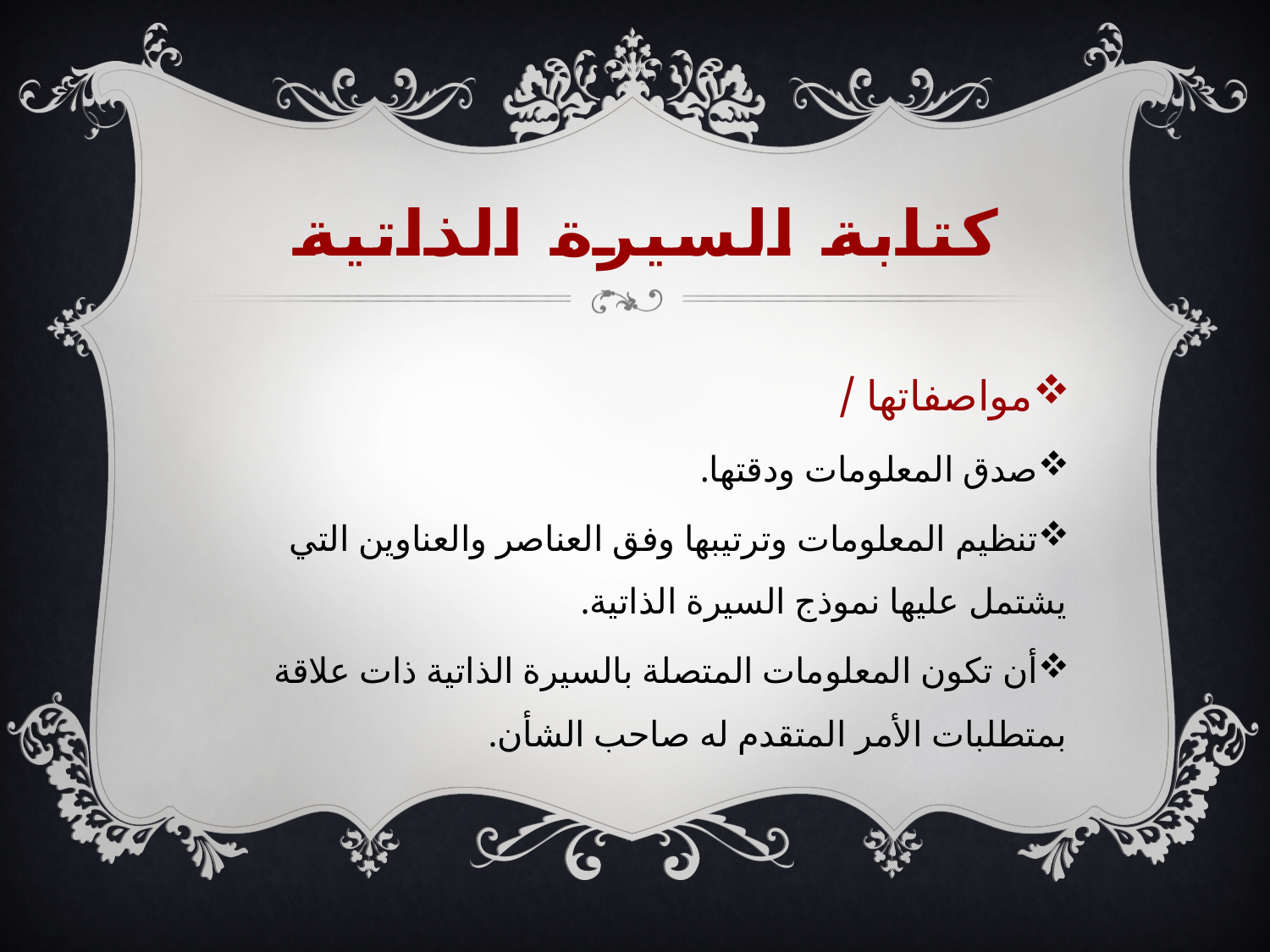

# كتابة السيرة الذاتية
مواصفاتها /
صدق المعلومات ودقتها.
تنظيم المعلومات وترتيبها وفق العناصر والعناوين التي يشتمل عليها نموذج السيرة الذاتية.
أن تكون المعلومات المتصلة بالسيرة الذاتية ذات علاقة بمتطلبات الأمر المتقدم له صاحب الشأن.